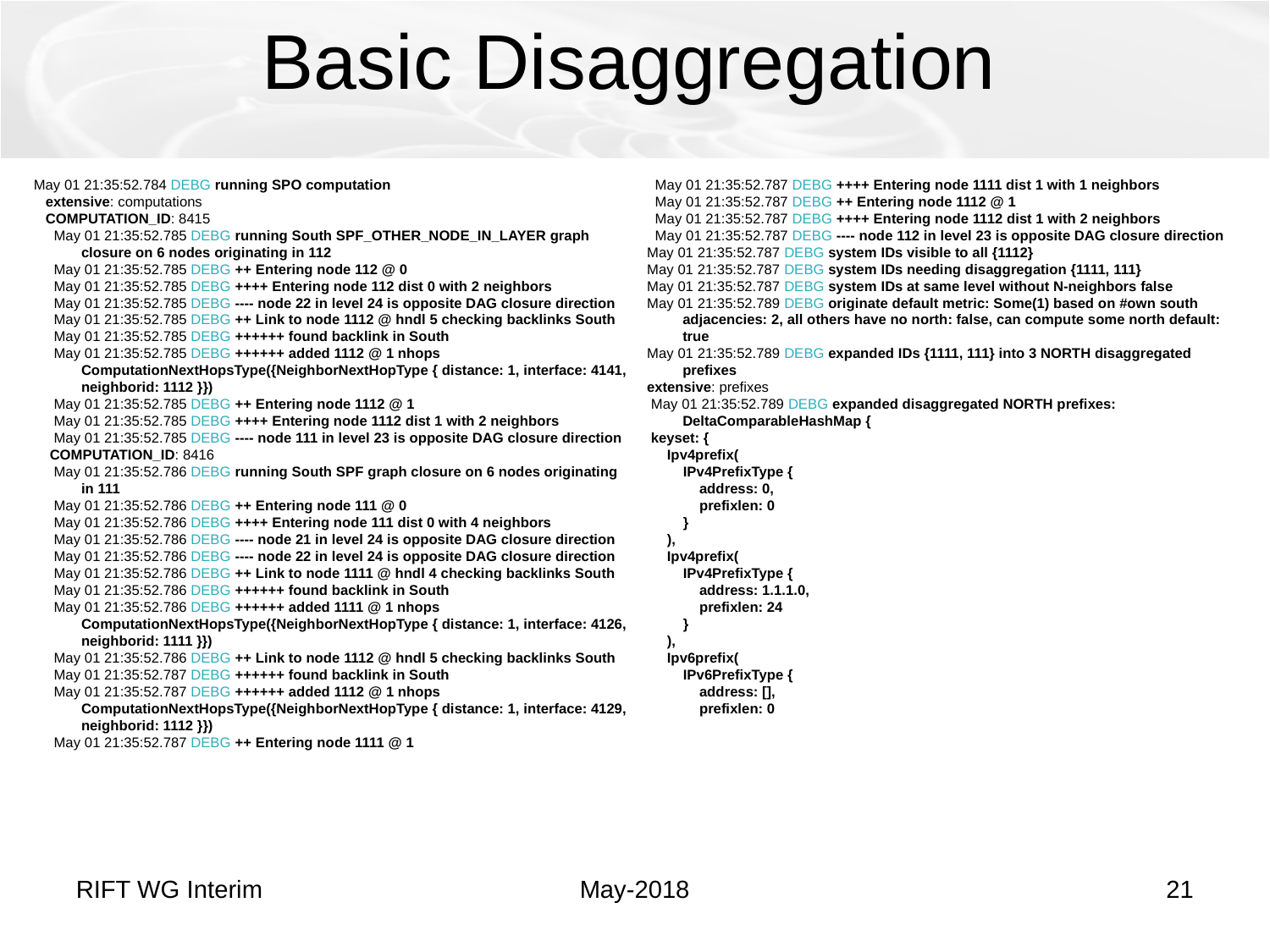

# Basic Disaggregation
May 01 21:35:52.784 DEBG running SPO computation
   extensive: computations
   COMPUTATION_ID: 8415
     May 01 21:35:52.785 DEBG running South SPF_OTHER_NODE_IN_LAYER graph closure on 6 nodes originating in 112
     May 01 21:35:52.785 DEBG ++ Entering node 112 @ 0
     May 01 21:35:52.785 DEBG ++++ Entering node 112 dist 0 with 2 neighbors
     May 01 21:35:52.785 DEBG ---- node 22 in level 24 is opposite DAG closure direction
     May 01 21:35:52.785 DEBG ++ Link to node 1112 @ hndl 5 checking backlinks South
     May 01 21:35:52.785 DEBG ++++++ found backlink in South
     May 01 21:35:52.785 DEBG ++++++ added 1112 @ 1 nhops ComputationNextHopsType({NeighborNextHopType { distance: 1, interface: 4141, neighborid: 1112 }})
     May 01 21:35:52.785 DEBG ++ Entering node 1112 @ 1
     May 01 21:35:52.785 DEBG ++++ Entering node 1112 dist 1 with 2 neighbors
     May 01 21:35:52.785 DEBG ---- node 111 in level 23 is opposite DAG closure direction
    COMPUTATION_ID: 8416
     May 01 21:35:52.786 DEBG running South SPF graph closure on 6 nodes originating in 111
     May 01 21:35:52.786 DEBG ++ Entering node 111 @ 0
     May 01 21:35:52.786 DEBG ++++ Entering node 111 dist 0 with 4 neighbors
     May 01 21:35:52.786 DEBG ---- node 21 in level 24 is opposite DAG closure direction
     May 01 21:35:52.786 DEBG ---- node 22 in level 24 is opposite DAG closure direction
     May 01 21:35:52.786 DEBG ++ Link to node 1111 @ hndl 4 checking backlinks South
     May 01 21:35:52.786 DEBG ++++++ found backlink in South
     May 01 21:35:52.786 DEBG ++++++ added 1111 @ 1 nhops ComputationNextHopsType({NeighborNextHopType { distance: 1, interface: 4126, neighborid: 1111 }})
     May 01 21:35:52.786 DEBG ++ Link to node 1112 @ hndl 5 checking backlinks South
     May 01 21:35:52.787 DEBG ++++++ found backlink in South
     May 01 21:35:52.787 DEBG ++++++ added 1112 @ 1 nhops ComputationNextHopsType({NeighborNextHopType { distance: 1, interface: 4129, neighborid: 1112 }})
     May 01 21:35:52.787 DEBG ++ Entering node 1111 @ 1
     May 01 21:35:52.787 DEBG ++++ Entering node 1111 dist 1 with 1 neighbors
     May 01 21:35:52.787 DEBG ++ Entering node 1112 @ 1
     May 01 21:35:52.787 DEBG ++++ Entering node 1112 dist 1 with 2 neighbors
     May 01 21:35:52.787 DEBG ---- node 112 in level 23 is opposite DAG closure direction
   May 01 21:35:52.787 DEBG system IDs visible to all {1112}
   May 01 21:35:52.787 DEBG system IDs needing disaggregation {1111, 111}
   May 01 21:35:52.787 DEBG system IDs at same level without N-neighbors false
   May 01 21:35:52.789 DEBG originate default metric: Some(1) based on #own south adjacencies: 2, all others have no north: false, can compute some north default: true
   May 01 21:35:52.789 DEBG expanded IDs {1111, 111} into 3 NORTH disaggregated prefixes
   extensive: prefixes
    May 01 21:35:52.789 DEBG expanded disaggregated NORTH prefixes: DeltaComparableHashMap {
    keyset: {
        Ipv4prefix(
            IPv4PrefixType {
                address: 0,
                prefixlen: 0
            }
        ),
        Ipv4prefix(
            IPv4PrefixType {
                address: 1.1.1.0,
                prefixlen: 24
            }
        ),
        Ipv6prefix(
            IPv6PrefixType {
                address: [],
                prefixlen: 0

RIFT WG Interim
May-2018
21